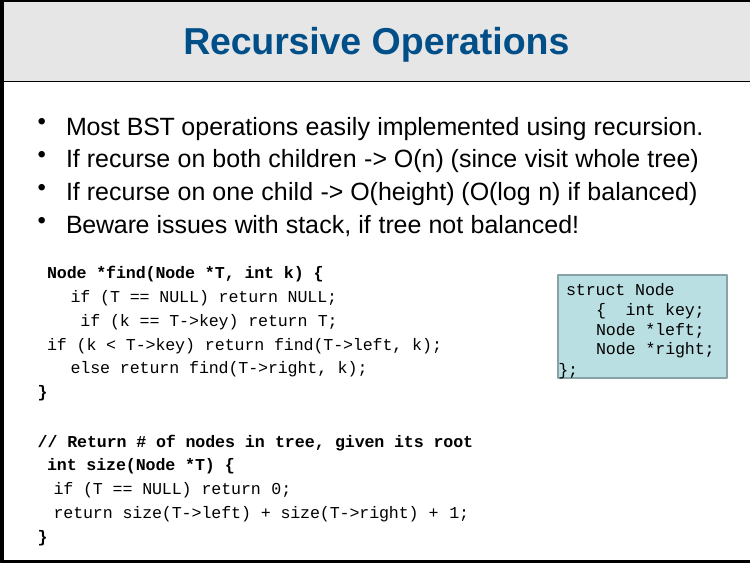

Recursive Operations
Most BST operations easily implemented using recursion.
If recurse on both children -> O(n) (since visit whole tree)
If recurse on one child -> O(height) (O(log n) if balanced)
Beware issues with stack, if tree not balanced!
Node *find(Node *T, int k) {  if (T == NULL) return NULL;  if (k == T->key) return T;
if (k < T->key) return find(T->left, k);  else return find(T->right, k);
}

// Return # of nodes in tree, given its root  int size(Node *T) {
if (T == NULL) return 0;
return size(T->left) + size(T->right) + 1;
}
struct Node {  int key;  Node *left;  Node *right;
};